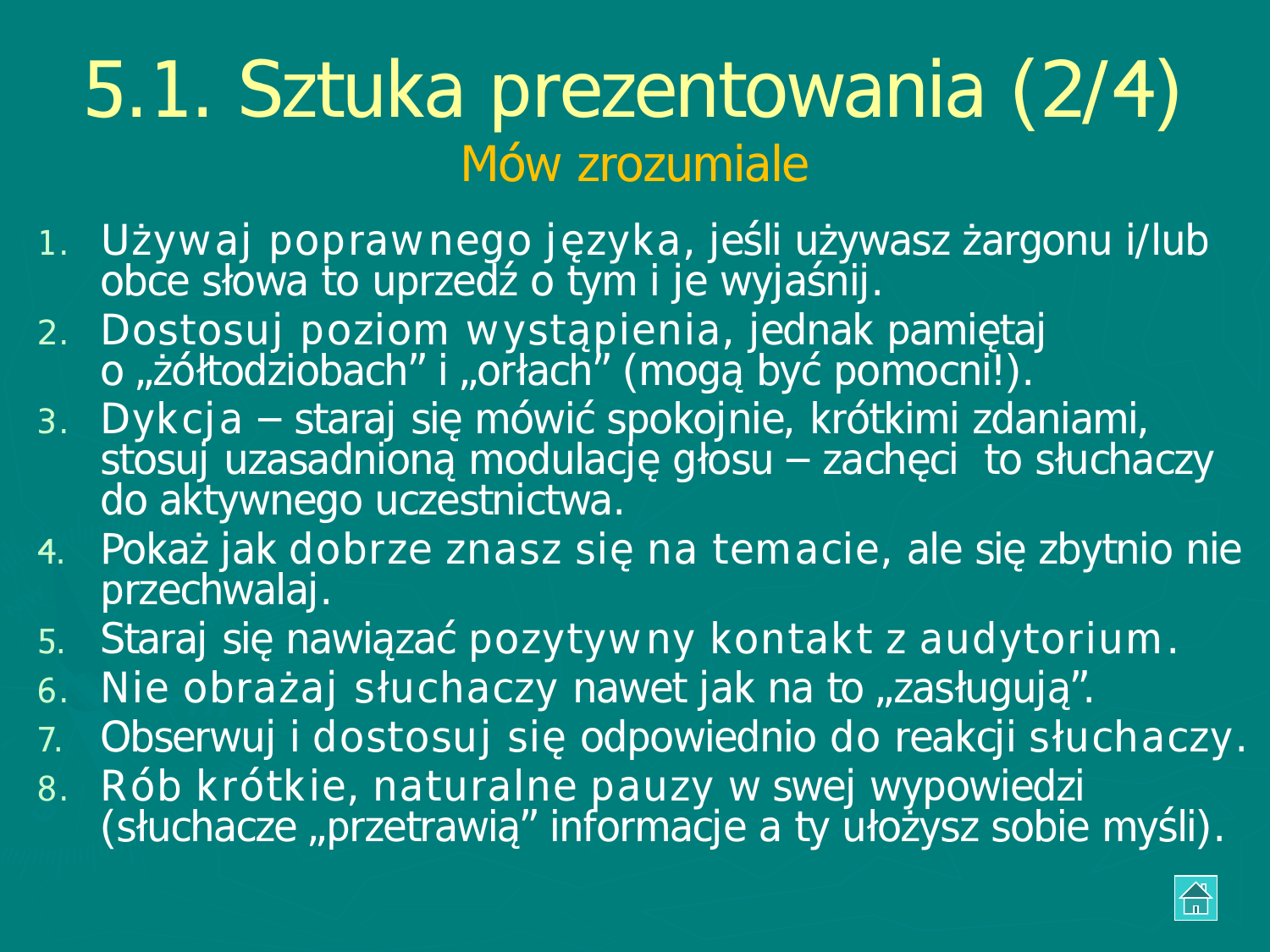

# 5.1. Sztuka prezentowania (2/4) Mów zrozumiale
Używaj poprawnego języka, jeśli używasz żargonu i/lub obce słowa to uprzedź o tym i je wyjaśnij.
Dostosuj poziom wystąpienia, jednak pamiętaj
o „żółtodziobach” i „orłach” (mogą być pomocni!).
Dykcja – staraj się mówić spokojnie, krótkimi zdaniami, stosuj uzasadnioną modulację głosu – zachęci  to słuchaczy do aktywnego uczestnictwa.
Pokaż jak dobrze znasz się na temacie, ale się zbytnio nie przechwalaj.
Staraj się nawiązać pozytywny kontakt z audytorium.
Nie obrażaj słuchaczy nawet jak na to „zasługują”.
Obserwuj i dostosuj się odpowiednio do reakcji słuchaczy.
Rób krótkie, naturalne pauzy w swej wypowiedzi (słuchacze „przetrawią” informacje a ty ułożysz sobie myśli).